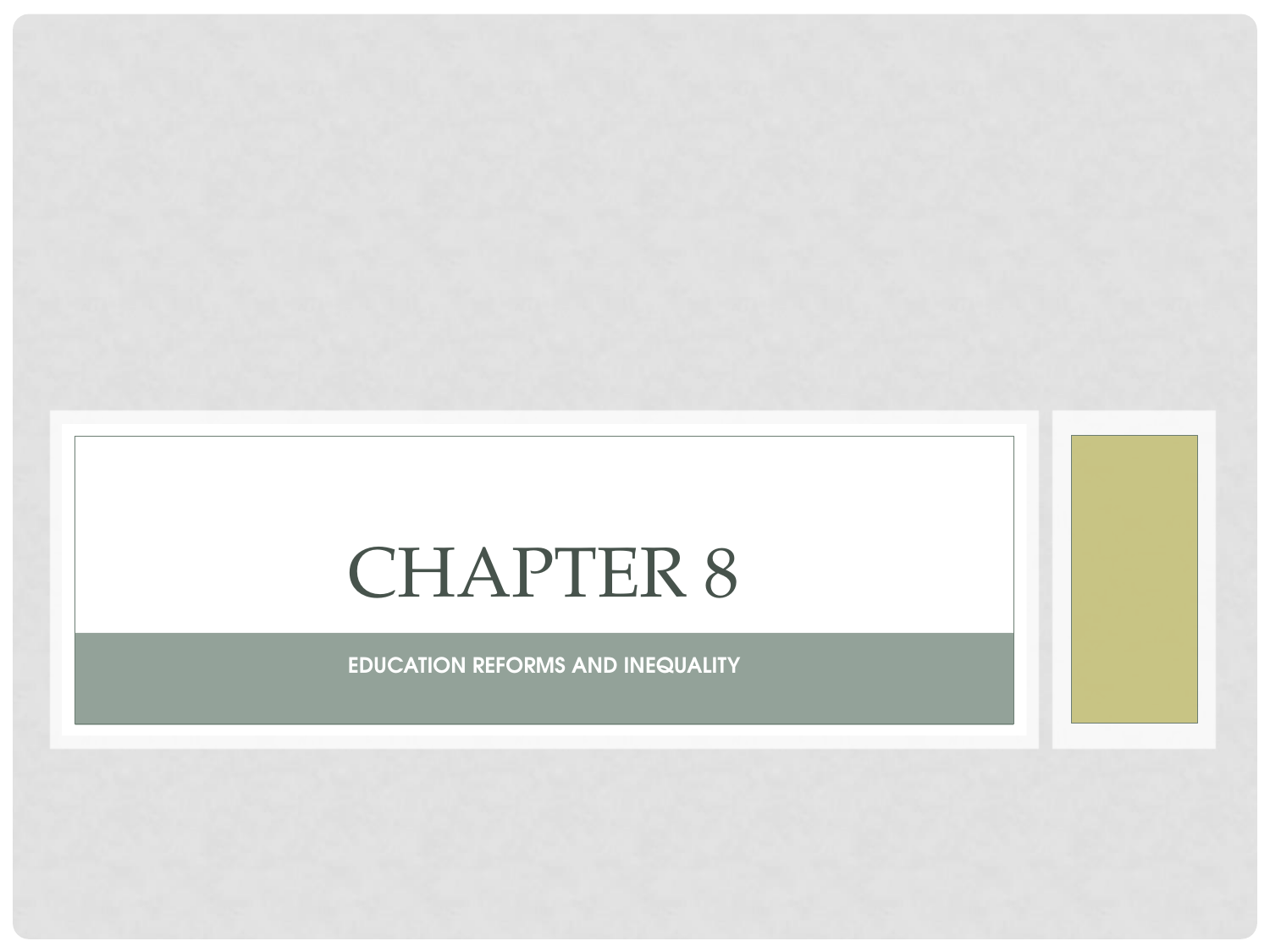

CHAPTER 8
# EDUCATION REFORMS AND INEQUALITY